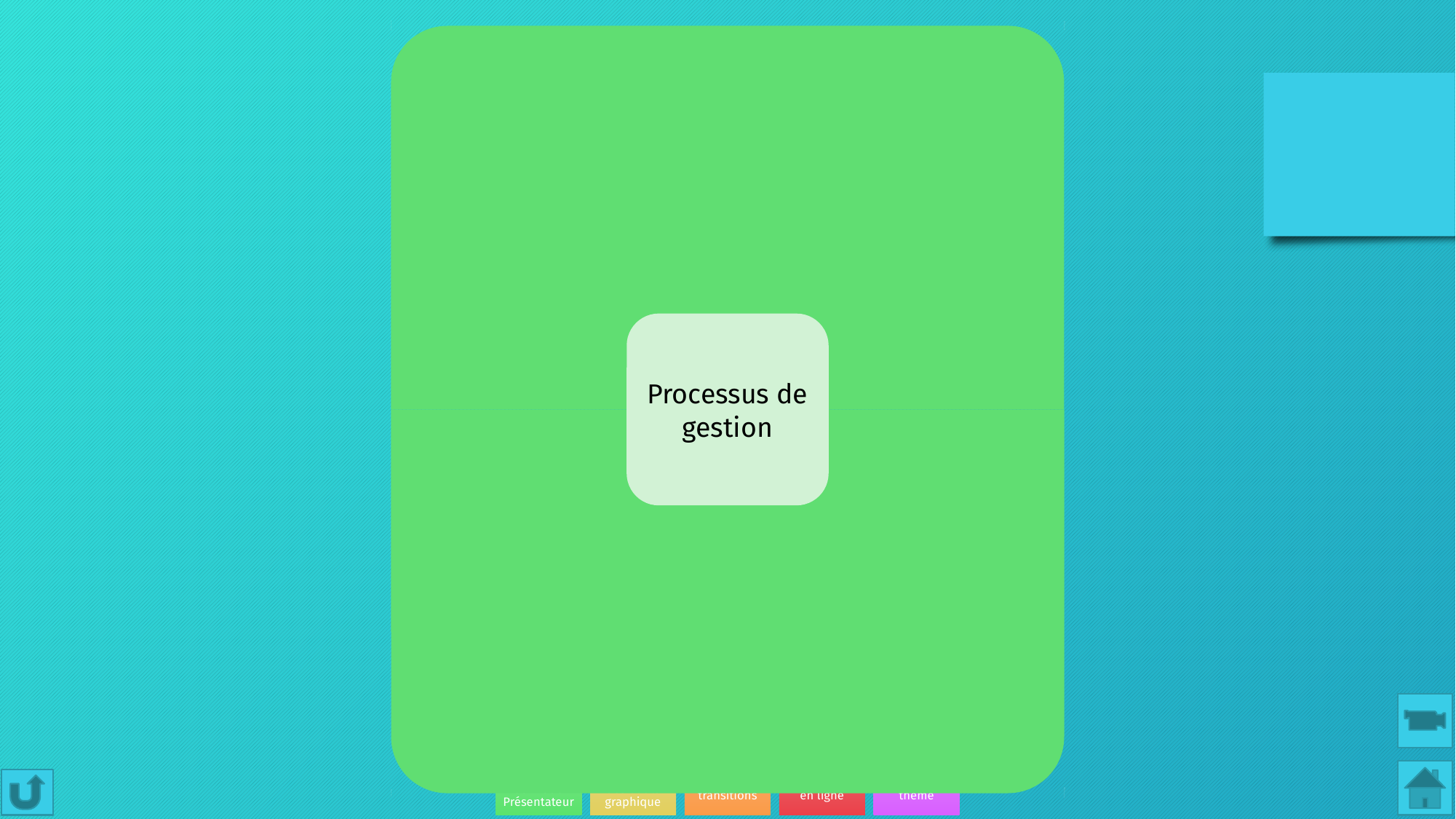

Processus de gestion
Fonctionner
Soutien
Optimiser
Modifier